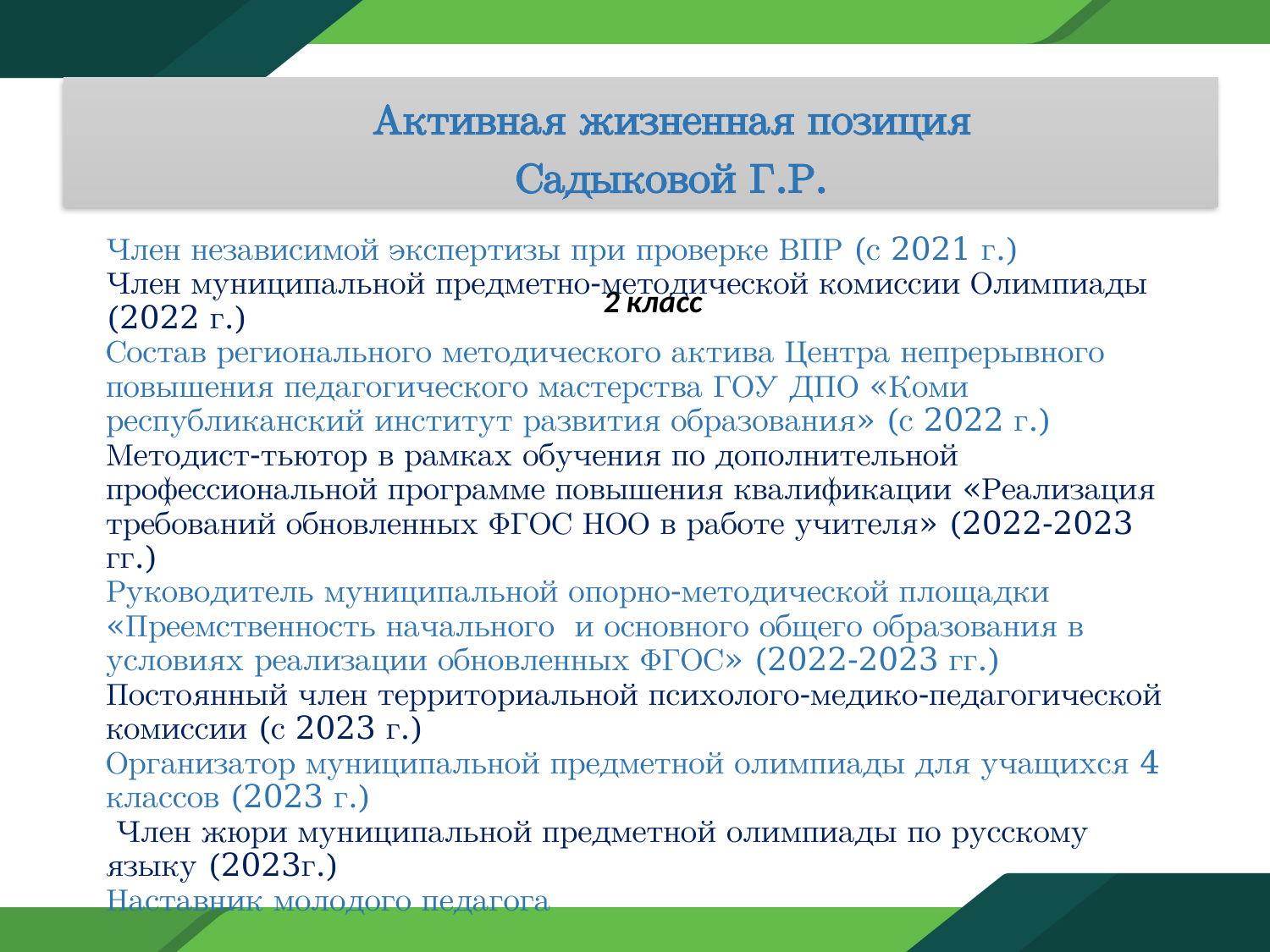

Активная жизненная позиция
Садыковой Г.Р.
# Член независимой экспертизы при проверке ВПР (с 2021 г.) Член муниципальной предметно-методической комиссии Олимпиады (2022 г.) Состав регионального методического актива Центра непрерывного повышения педагогического мастерства ГОУ ДПО «Коми республиканский институт развития образования» (с 2022 г.) Методист-тьютор в рамках обучения по дополнительной профессиональной программе повышения квалификации «Реализация требований обновленных ФГОС НОО в работе учителя» (2022-2023 гг.) Руководитель муниципальной опорно-методической площадки «Преемственность начального  и основного общего образования в условиях реализации обновленных ФГОС» (2022-2023 гг.) Постоянный член территориальной психолого-медико-педагогической комиссии (с 2023 г.) Организатор муниципальной предметной олимпиады для учащихся 4 классов (2023 г.) Член жюри муниципальной предметной олимпиады по русскому языку (2023г.) Наставник молодого педагога

### Chart: 2 класс

| Category |
|---|